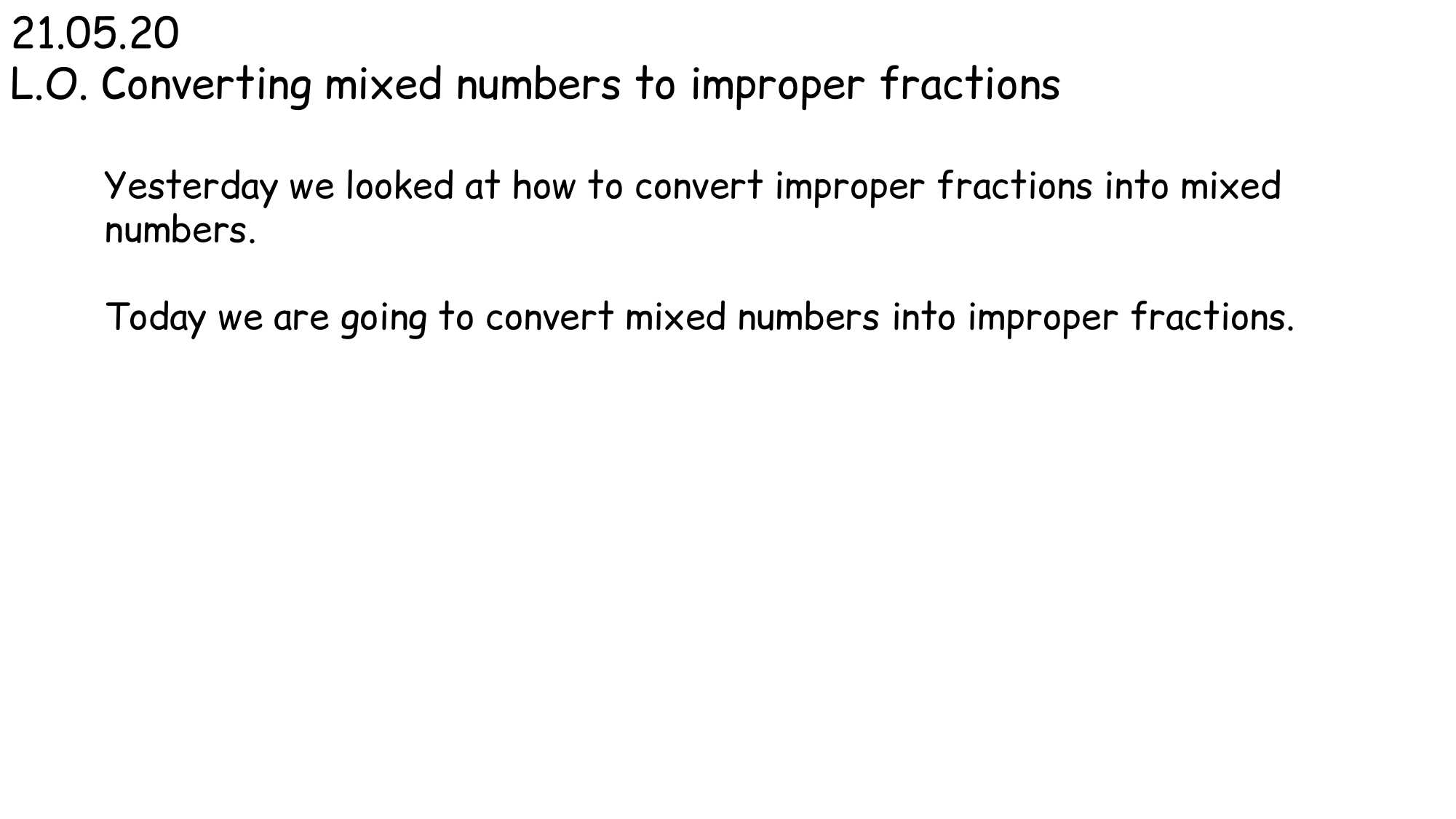

21.05.20
L.O. Converting mixed numbers to improper fractions
Yesterday we looked at how to convert improper fractions into mixed
numbers.

Today we are going to convert mixed numbers into improper fractions.